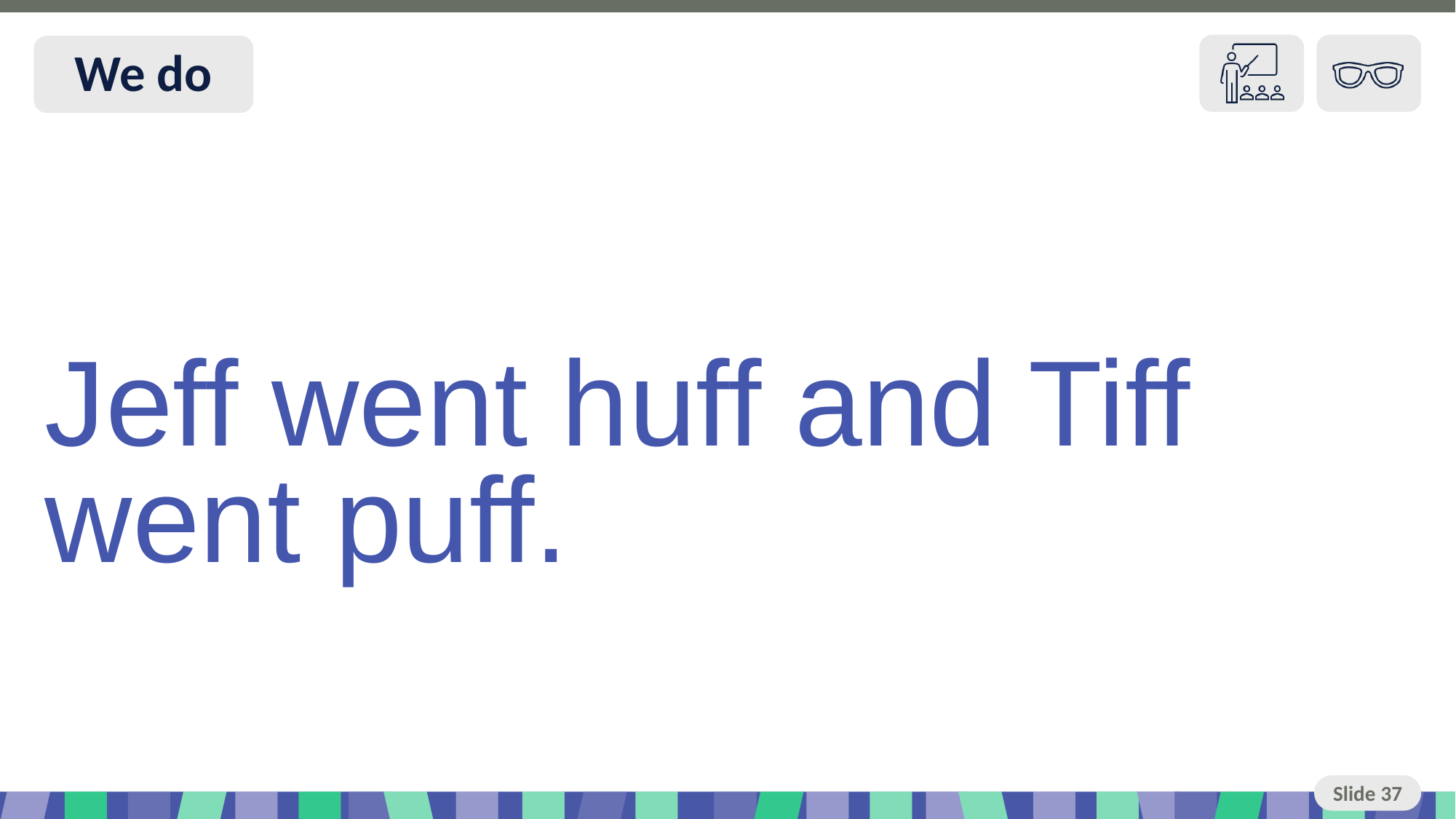

# Slide 37 We do
Jeff went huff and Tiff went puff.